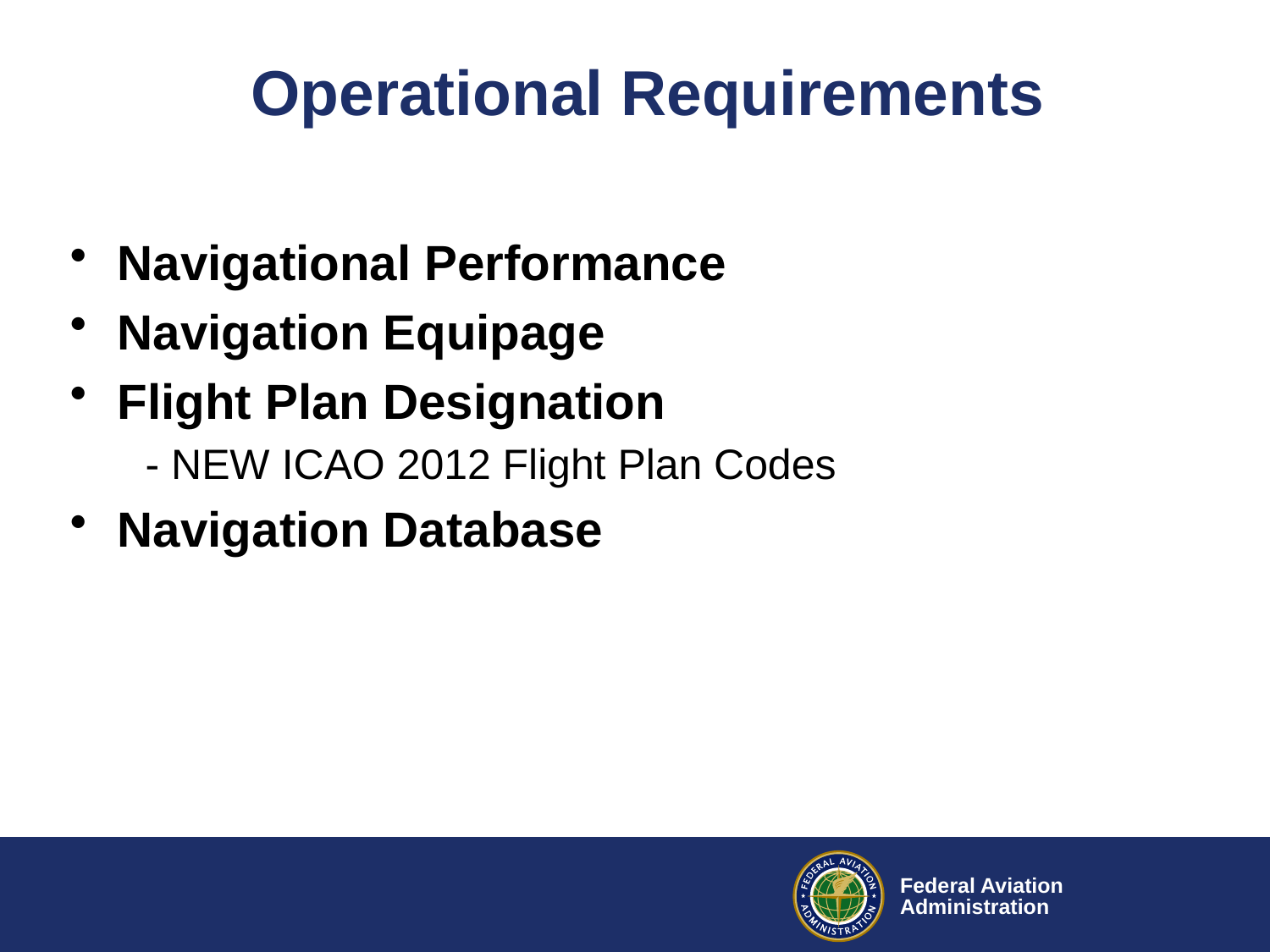

# Operational Requirements

Navigational Performance
Navigation Equipage
Flight Plan Designation
 - NEW ICAO 2012 Flight Plan Codes
Navigation Database